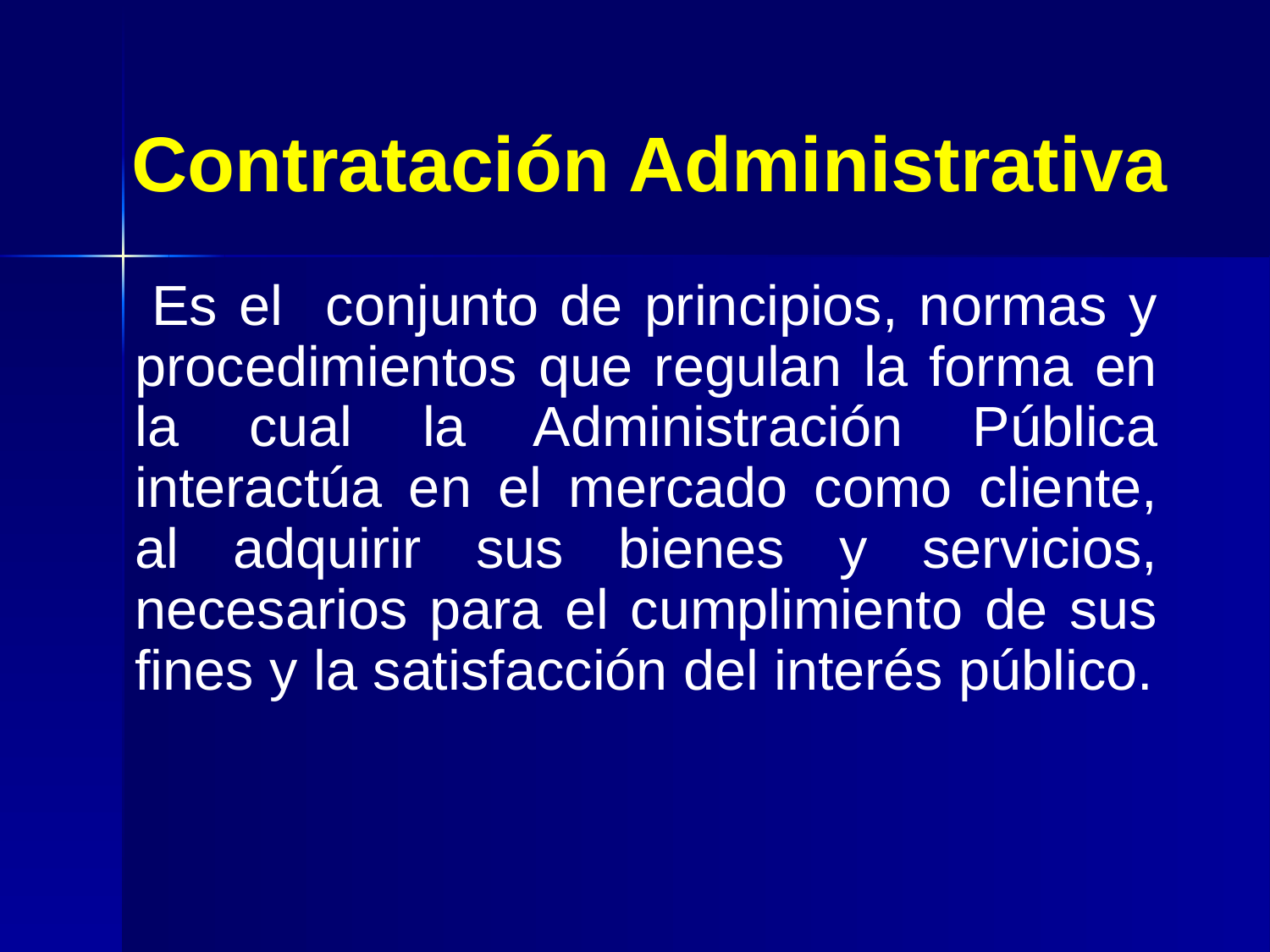

Contratación Administrativa

   Es el  conjunto de principios, normas y procedimientos que regulan la forma en la cual la Administración Pública interactúa en el mercado como cliente, al adquirir sus bienes y servicios, necesarios para el cumplimiento de sus fines y la satisfacción del interés público.